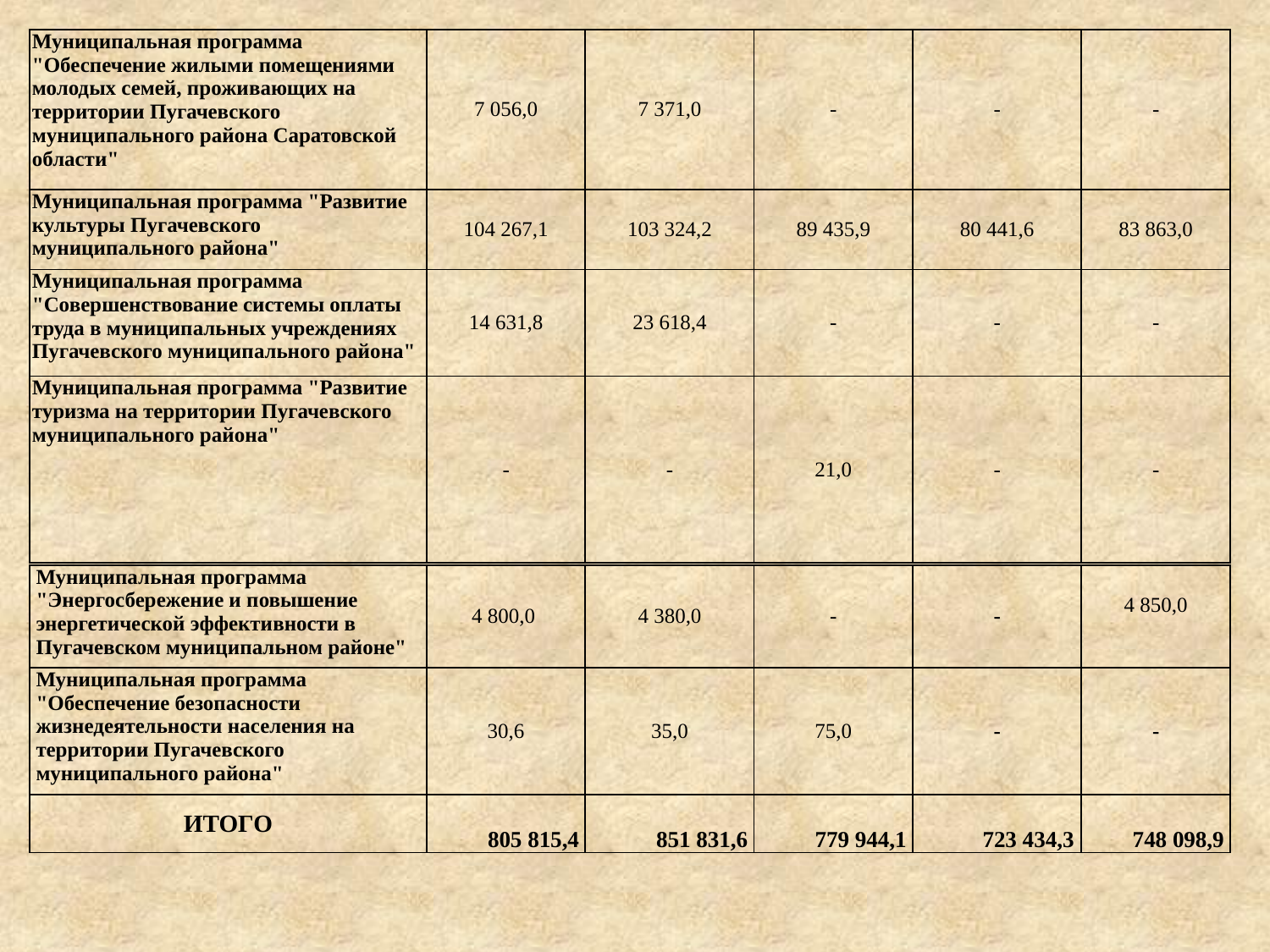

| Муниципальная программа "Обеспечение жилыми помещениями молодых семей, проживающих на территории Пугачевского муниципального района Саратовской области" | 7 056,0 | 7 371,0 | - | - | - |
| --- | --- | --- | --- | --- | --- |
| Муниципальная программа "Развитие культуры Пугачевского муниципального района" | 104 267,1 | 103 324,2 | 89 435,9 | 80 441,6 | 83 863,0 |
| Муниципальная программа "Совершенствование системы оплаты труда в муниципальных учреждениях Пугачевского муниципального района" | 14 631,8 | 23 618,4 | - | - | - |
| Муниципальная программа "Развитие туризма на территории Пугачевского муниципального района" | - | - | 21,0 | - | - |
| Муниципальная программа "Энергосбережение и повышение энергетической эффективности в Пугачевском муниципальном районе" | 4 800,0 | 4 380,0 | - | - | 4 850,0 |
| --- | --- | --- | --- | --- | --- |
| Муниципальная программа "Обеспечение безопасности жизнедеятельности населения на территории Пугачевского муниципального района" | 30,6 | 35,0 | 75,0 | - | - |
| ИТОГО | 805 815,4 | 851 831,6 | 779 944,1 | 723 434,3 | 748 098,9 |